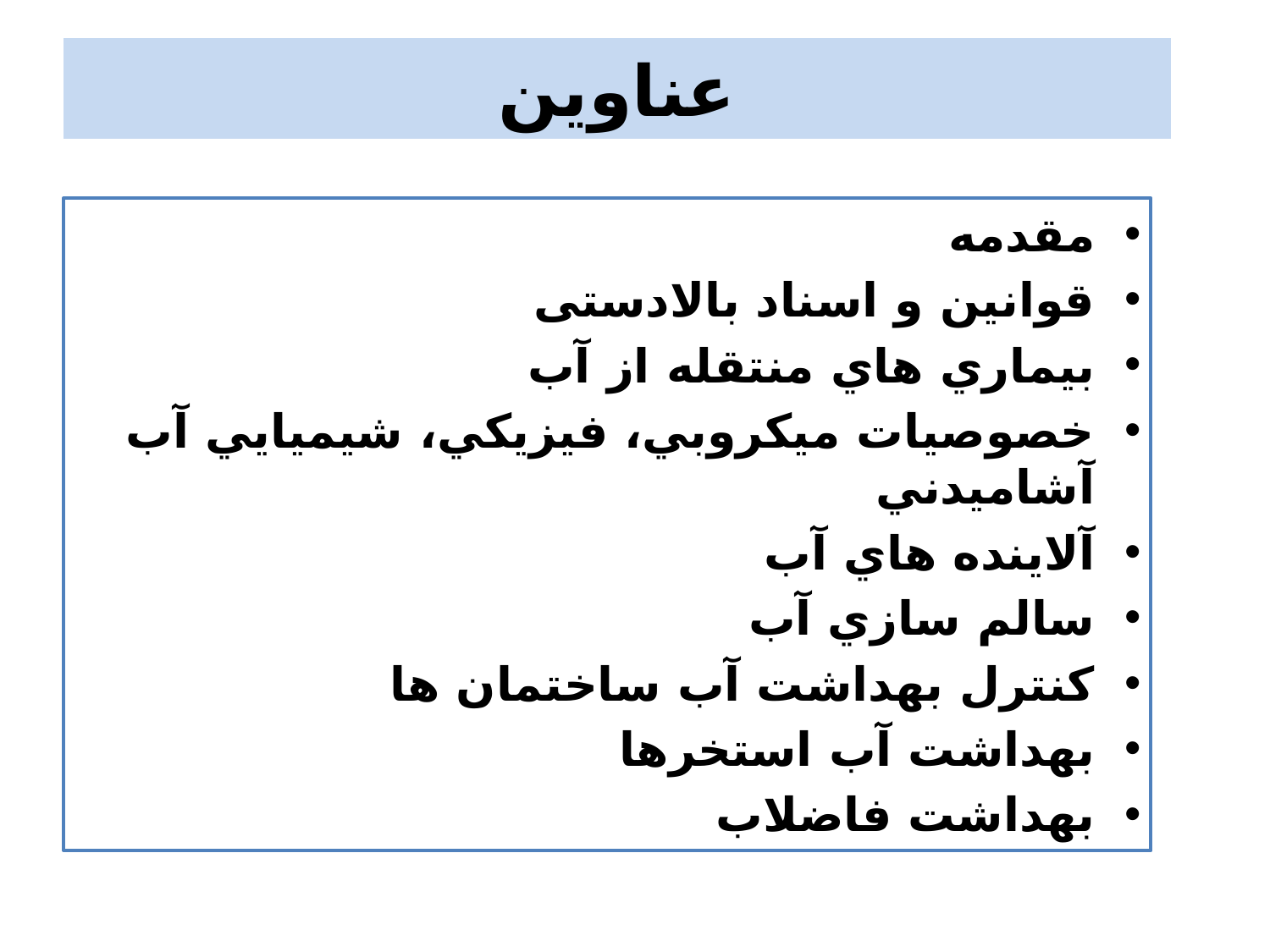

# عناوين
مقدمه
قوانین و اسناد بالادستی
بيماري هاي منتقله از آب
خصوصيات ميكروبي، فيزيكي، شيميايي آب آشاميدني
آلاينده هاي آب
سالم سازي آب
كنترل بهداشت آب ساختمان ها
بهداشت آب استخرها
بهداشت فاضلاب